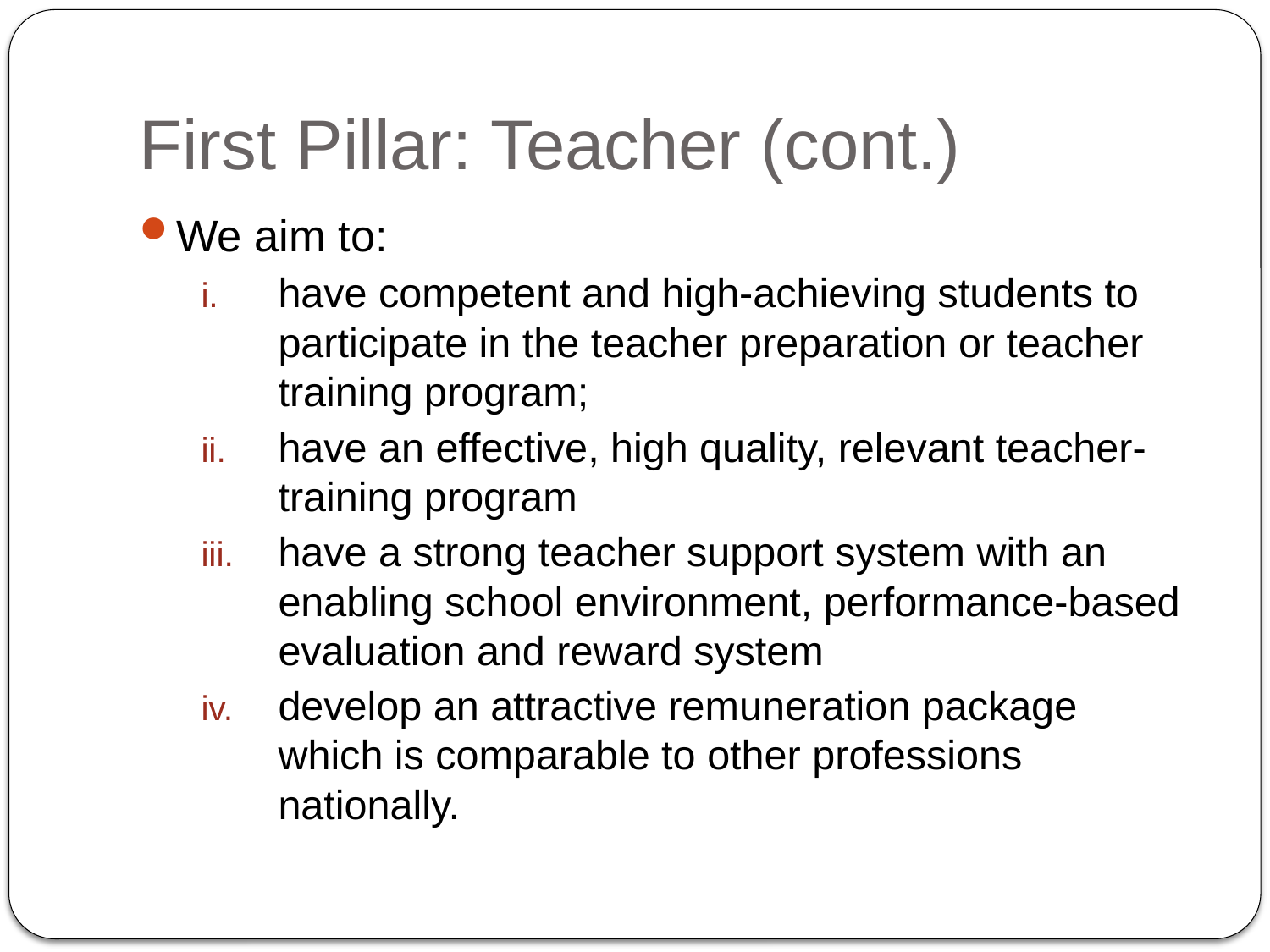

# First Pillar: Teacher (cont.)
We aim to:
have competent and high-achieving students to participate in the teacher preparation or teacher training program;
have an effective, high quality, relevant teacher-training program
have a strong teacher support system with an enabling school environment, performance-based evaluation and reward system
develop an attractive remuneration package which is comparable to other professions nationally.